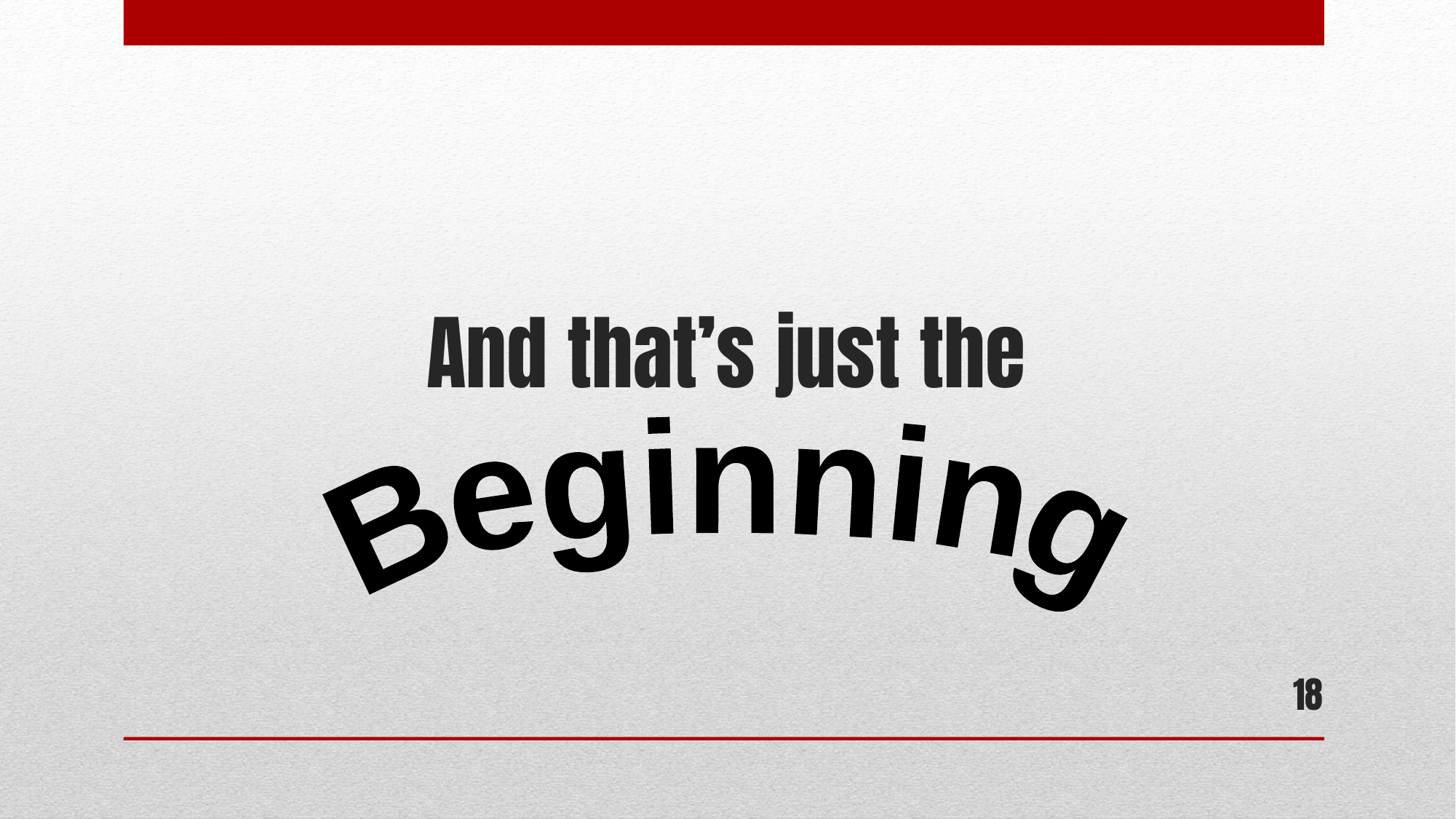

# And that’s just the
Beginning
18